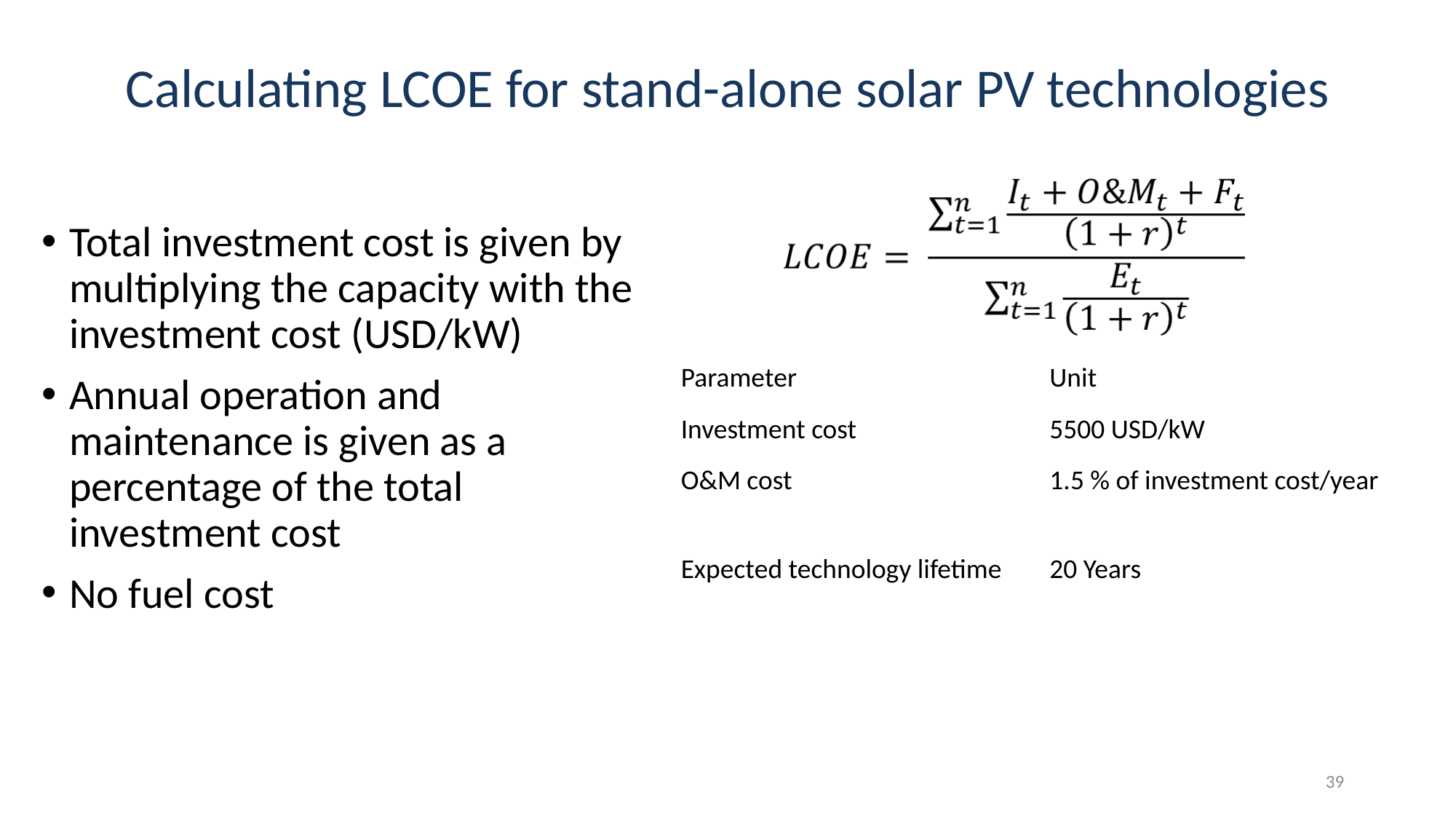

# Calculating LCOE for stand-alone solar PV technologies

Total investment cost is given by multiplying the capacity with the investment cost (USD/kW)
Annual operation and maintenance is given as a percentage of the total investment cost
No fuel cost

| Parameter | Unit |
| --- | --- |
| Investment cost | 5500 USD/kW |
| O&M cost | 1.5 % of investment cost/year |
| Expected technology lifetime | 20 Years |
39